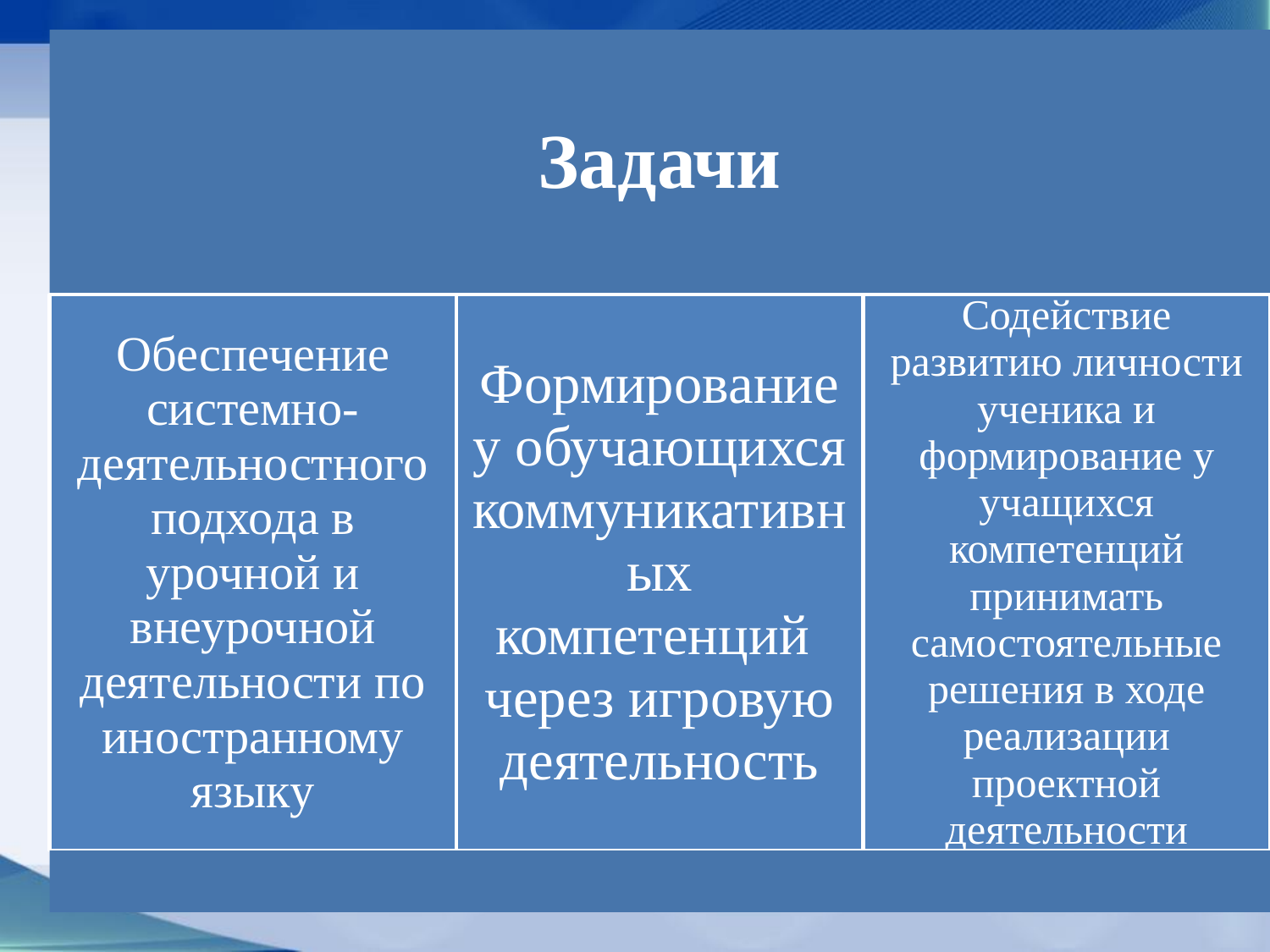

Задачи
Содействие развитию личности ученика и формирование у учащихся компетенций принимать самостоятельные решения в ходе реализации проектной деятельности